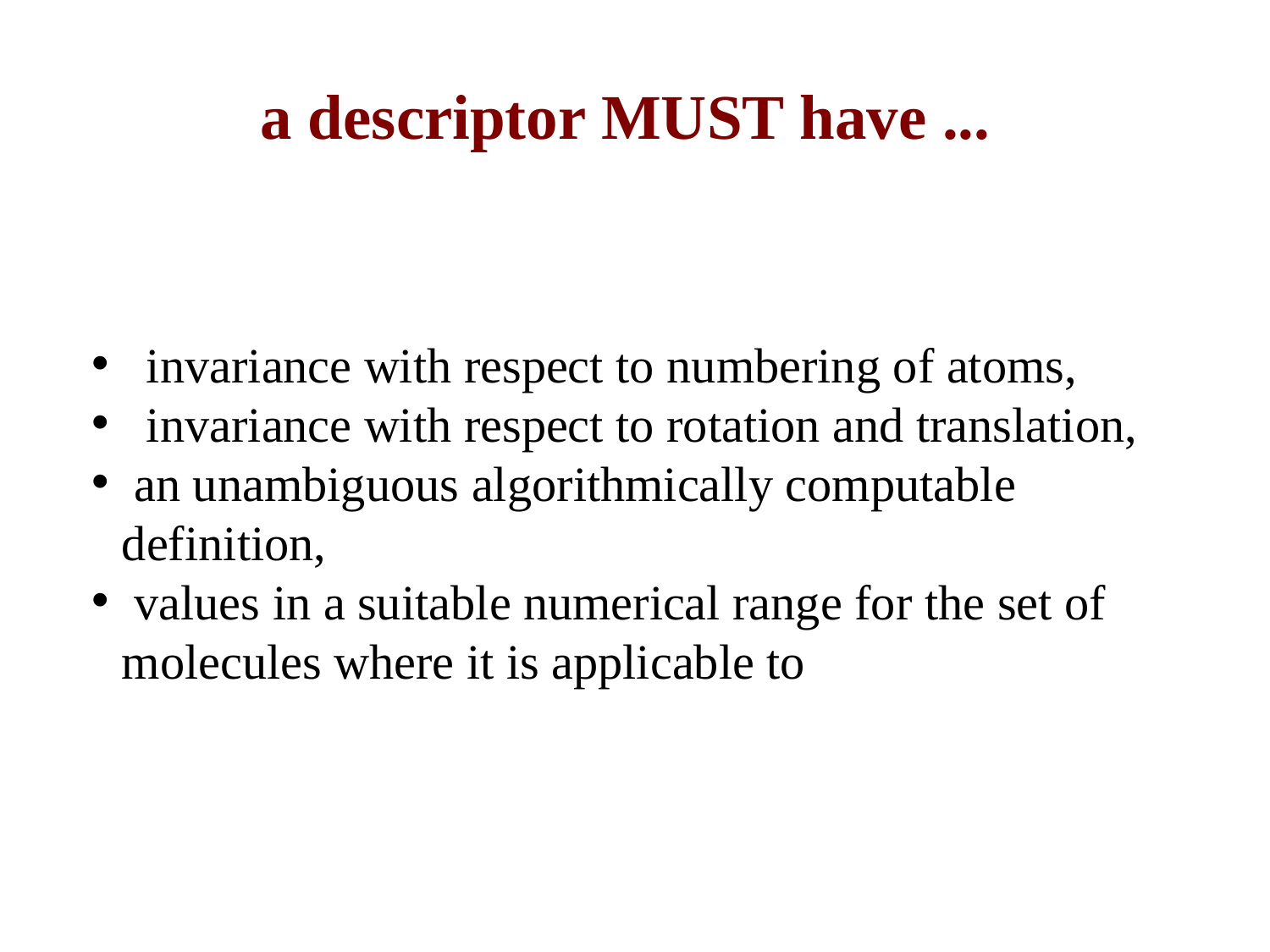

a descriptor MUST have ...

  invariance with respect to numbering of atoms,
  invariance with respect to rotation and translation,
 an unambiguous algorithmically computable definition,
 values in a suitable numerical range for the set of molecules where it is applicable to